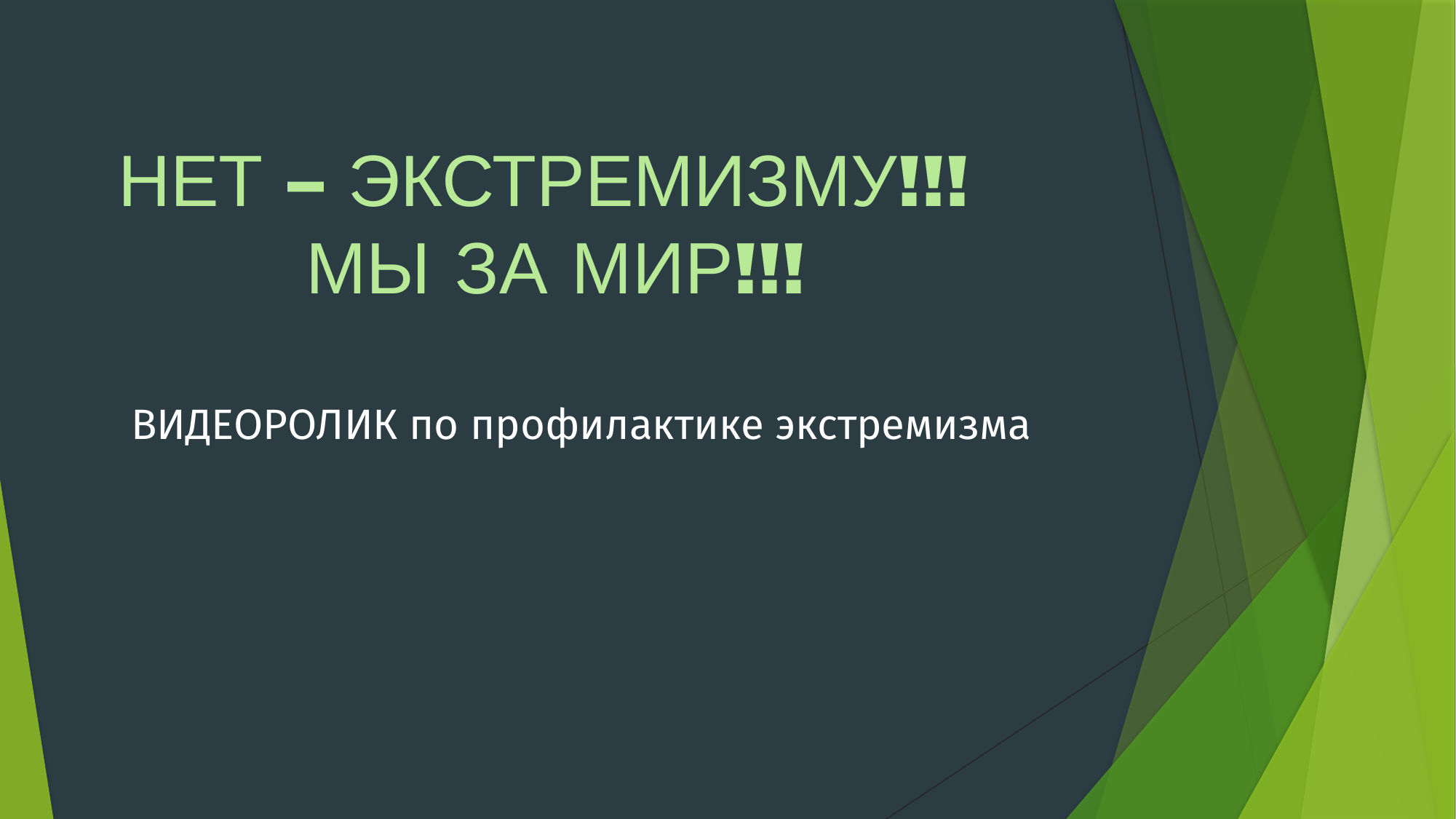

# НЕТ – ЭКСТРЕМИЗМУ!!! МЫ ЗА МИР!!!
ВИДЕОРОЛИК по профилактике экстремизма